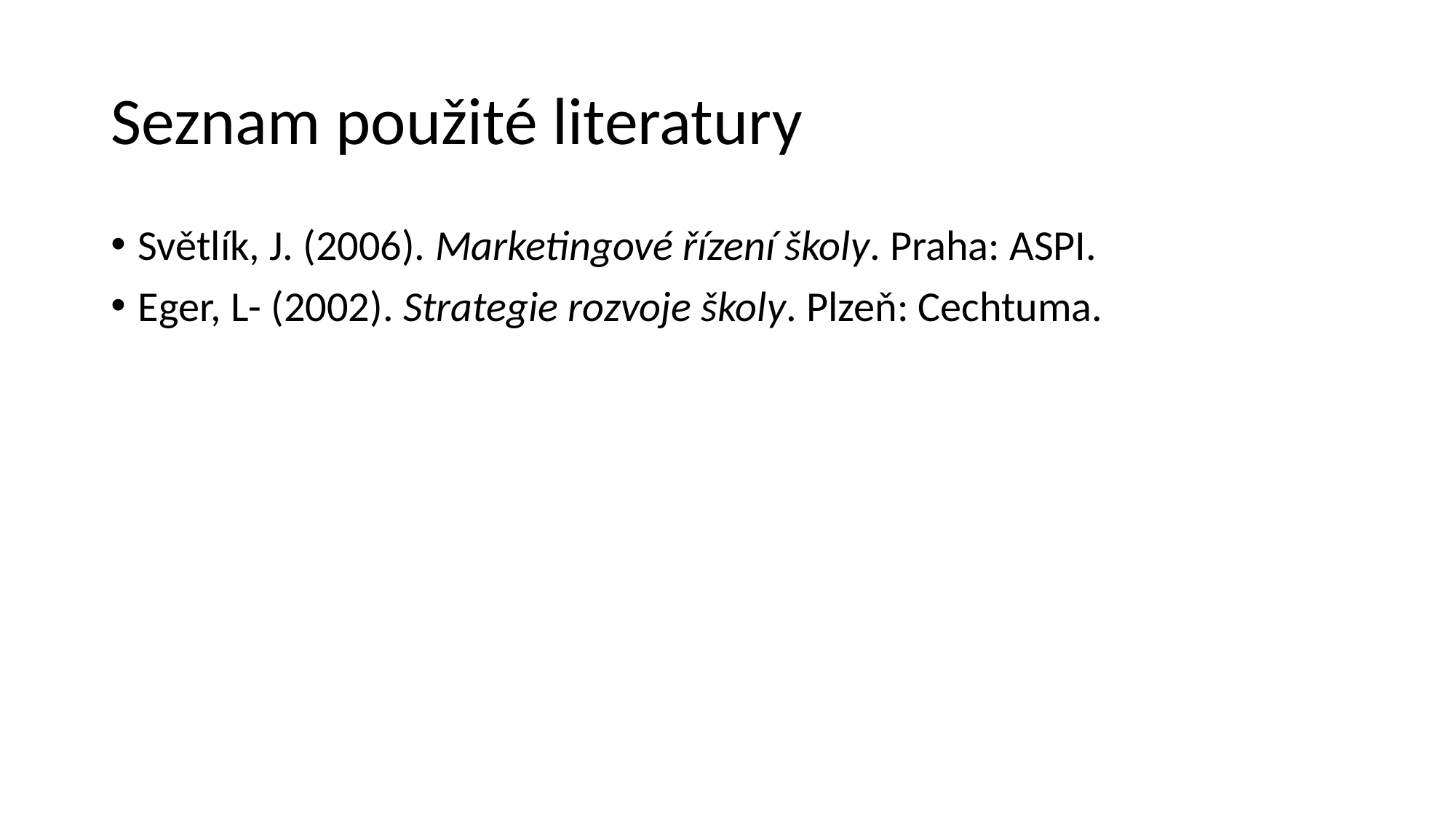

# Seznam použité literatury
Světlík, J. (2006). Marketingové řízení školy. Praha: ASPI.
Eger, L- (2002). Strategie rozvoje školy. Plzeň: Cechtuma.